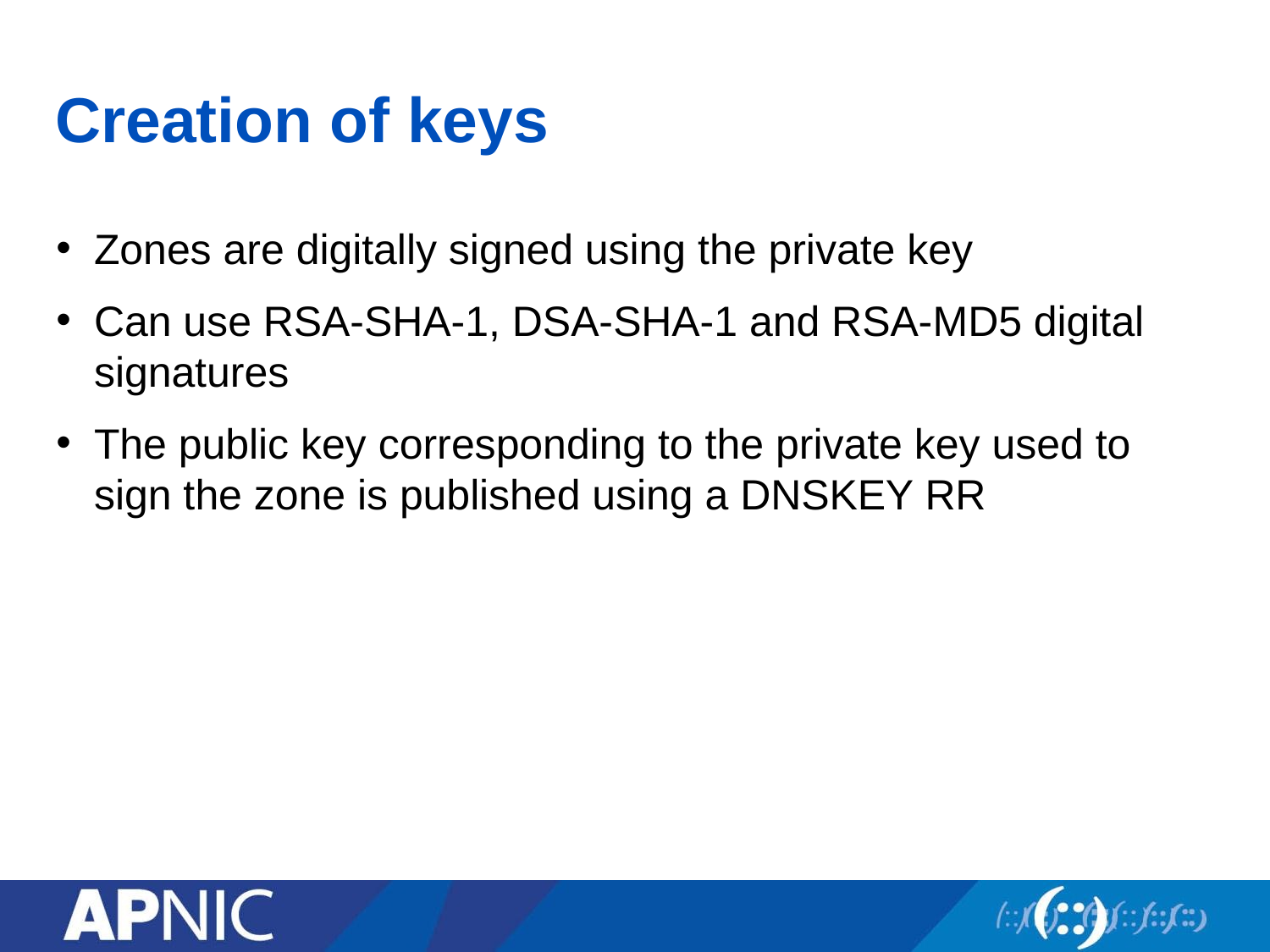

# Creation of keys
Zones are digitally signed using the private key
Can use RSA-SHA-1, DSA-SHA-1 and RSA-MD5 digital signatures
The public key corresponding to the private key used to sign the zone is published using a DNSKEY RR